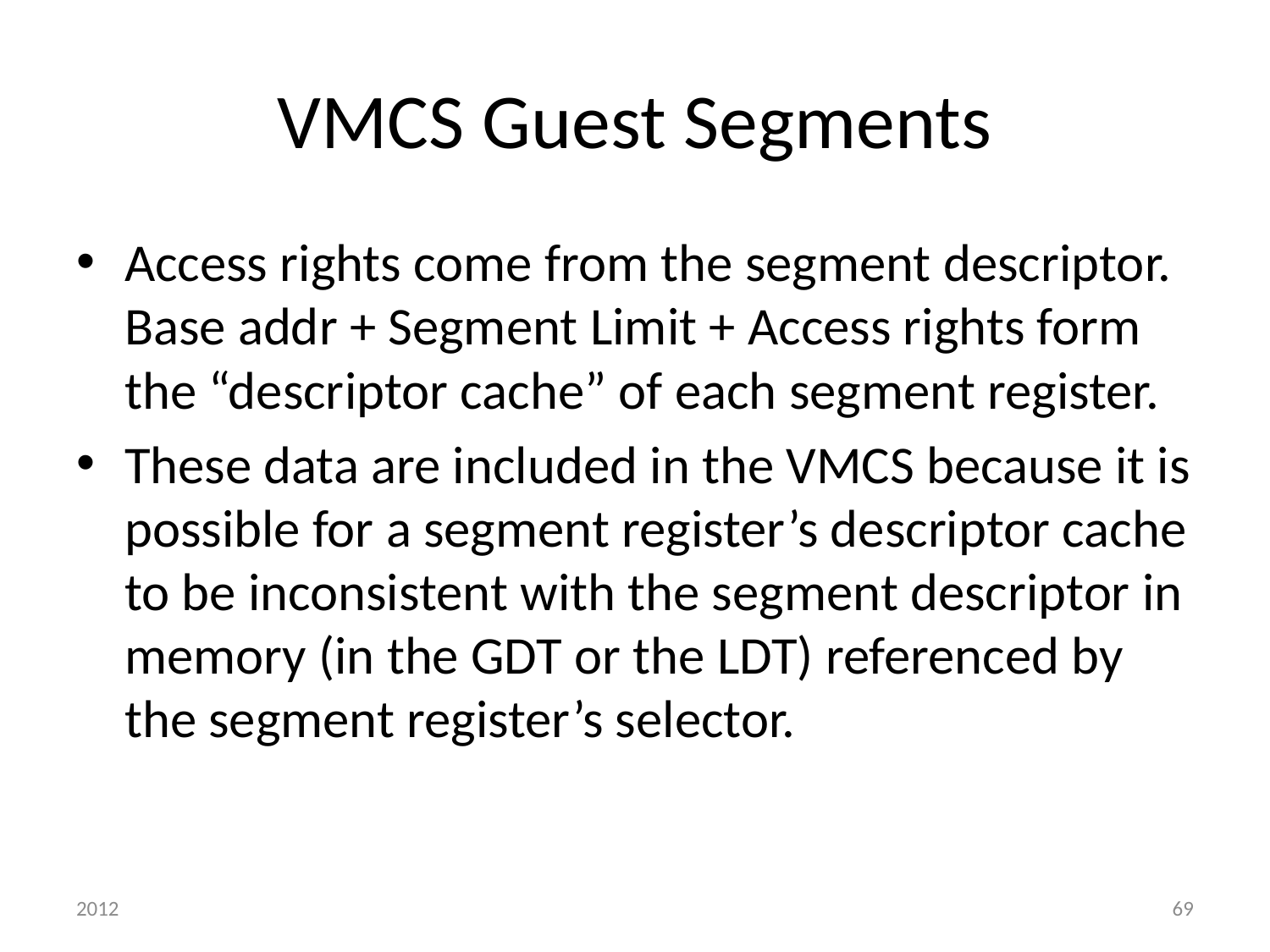

# VMCS Guest Segments
Access rights come from the segment descriptor. Base addr + Segment Limit + Access rights form the “descriptor cache” of each segment register.
These data are included in the VMCS because it is possible for a segment register’s descriptor cache to be inconsistent with the segment descriptor in memory (in the GDT or the LDT) referenced by the segment register’s selector.

2012

69